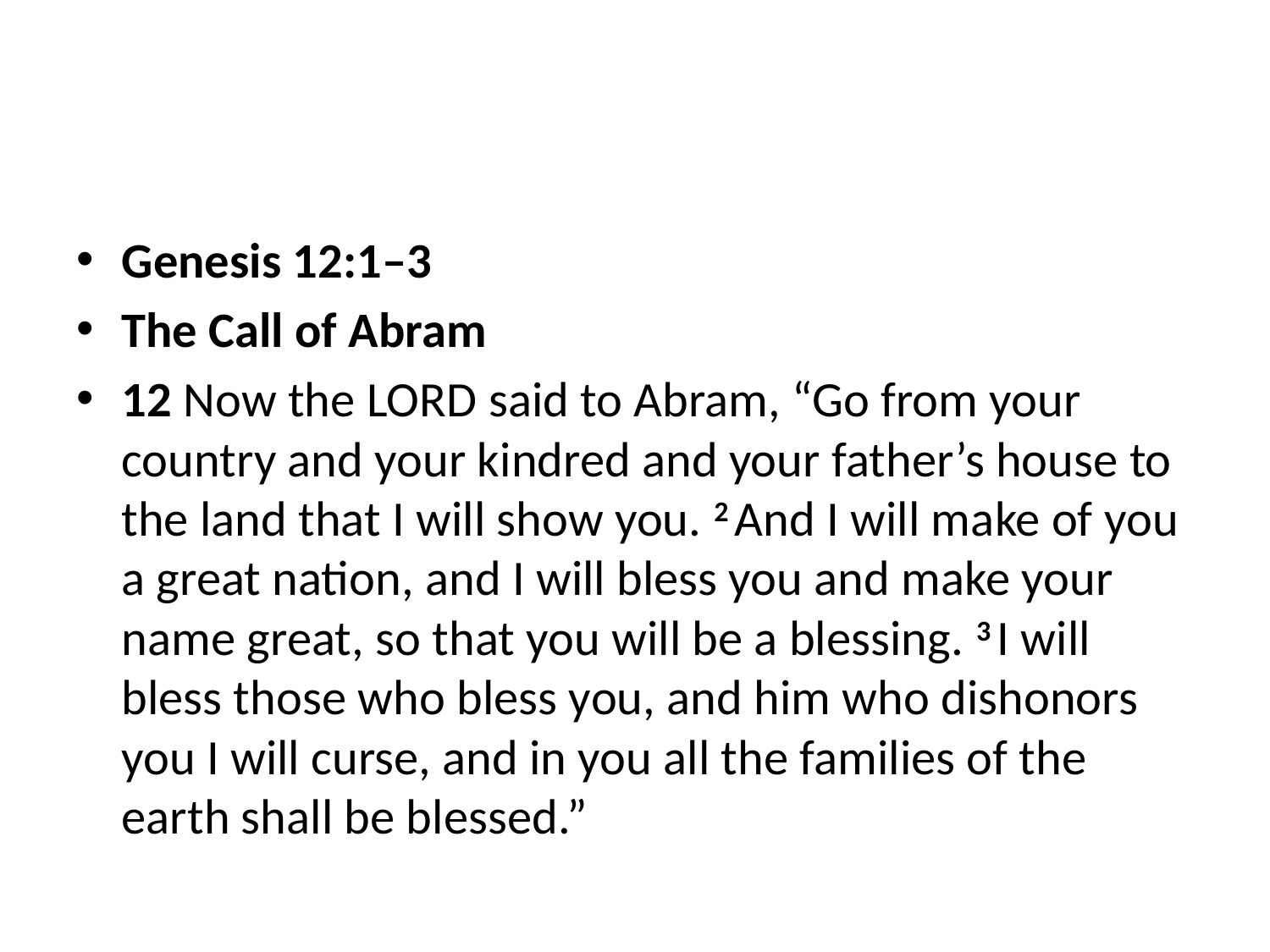

#
Genesis 12:1–3
The Call of Abram
12 Now the Lord said to Abram, “Go from your country and your kindred and your father’s house to the land that I will show you. 2 And I will make of you a great nation, and I will bless you and make your name great, so that you will be a blessing. 3 I will bless those who bless you, and him who dishonors you I will curse, and in you all the families of the earth shall be blessed.”